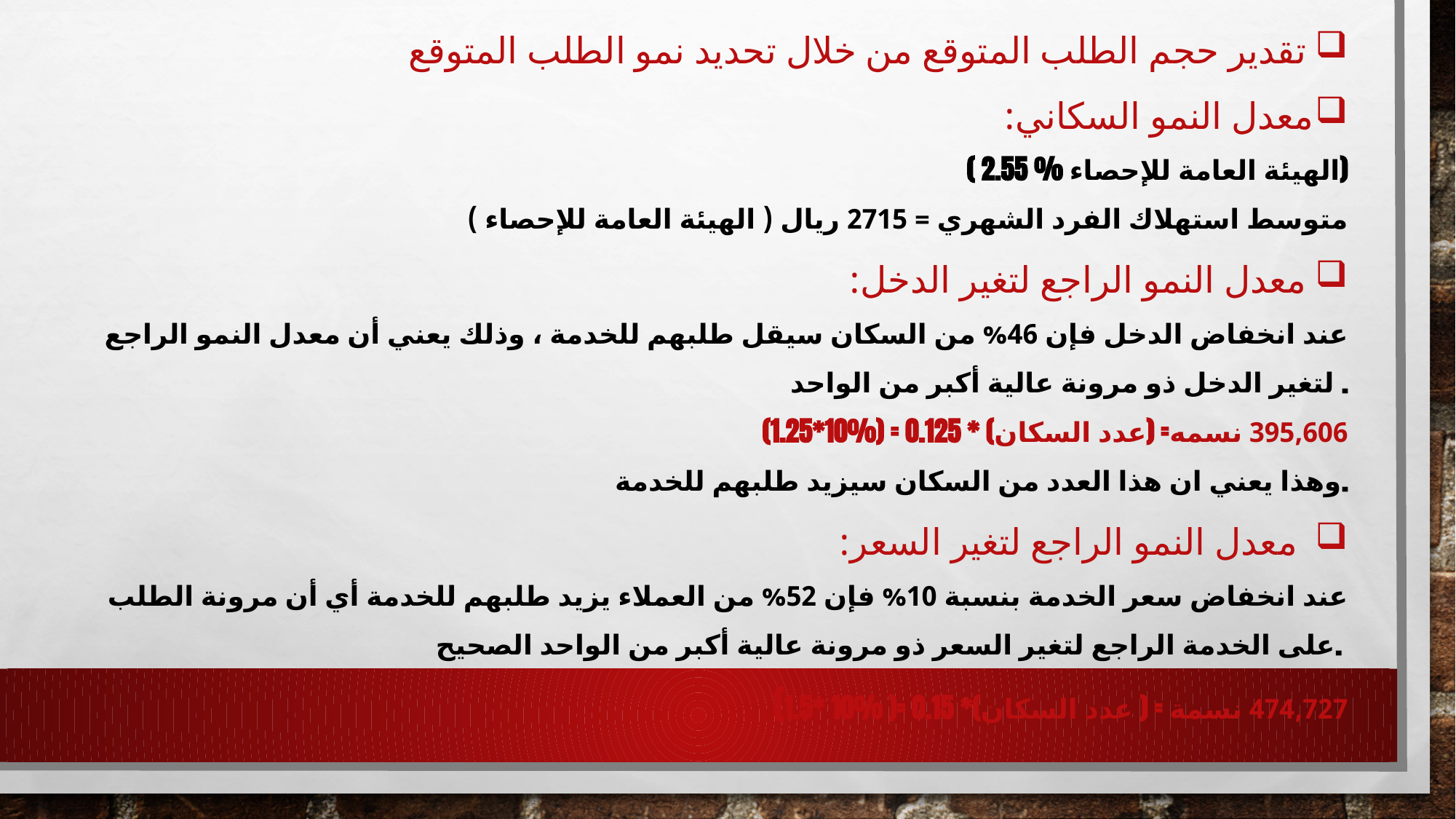

تقدير حجم الطلب المتوقع من خلال تحديد نمو الطلب المتوقع
معدل النمو السكاني:
( 2.55 % الهيئة العامة للإحصاء)
متوسط استهلاك الفرد الشهري = 2715 ريال ( الهيئة العامة للإحصاء )
معدل النمو الراجع لتغير الدخل:
عند انخفاض الدخل فإن 46% من السكان سيقل طلبهم للخدمة ، وذلك يعني أن معدل النمو الراجع لتغير الدخل ذو مرونة عالية أكبر من الواحد .
(1.25*10%) = 0.125 * (عدد السكان) =395,606 نسمه
وهذا يعني ان هذا العدد من السكان سيزيد طلبهم للخدمة.
 معدل النمو الراجع لتغير السعر:
عند انخفاض سعر الخدمة بنسبة 10% فإن 52% من العملاء يزيد طلبهم للخدمة أي أن مرونة الطلب على الخدمة الراجع لتغير السعر ذو مرونة عالية أكبر من الواحد الصحيح.
(1.5* 10% )= 0.15 *(عدد السكان ) = 474,727 نسمة